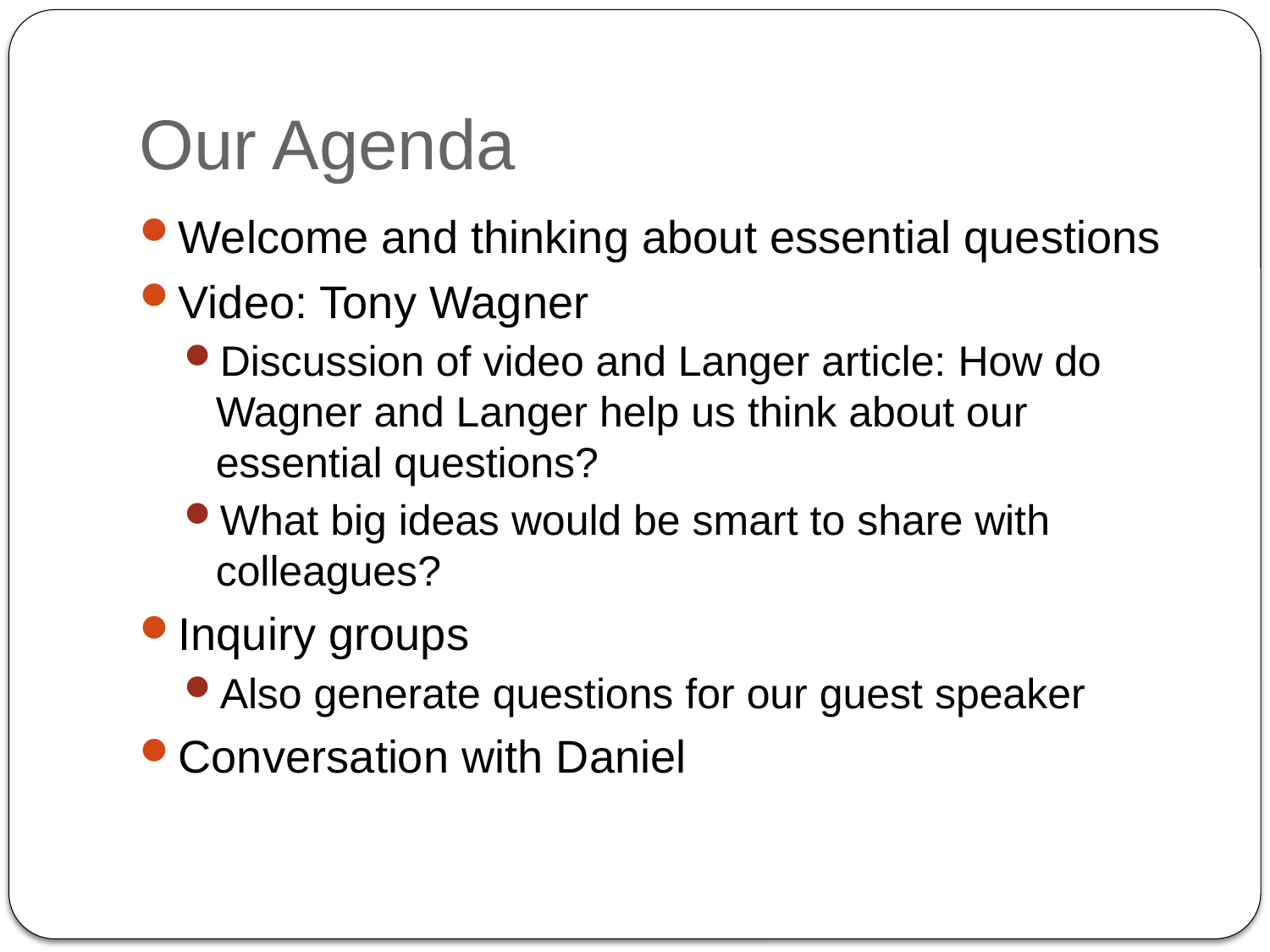

# Our Agenda
Welcome and thinking about essential questions
Video: Tony Wagner
Discussion of video and Langer article: How do Wagner and Langer help us think about our essential questions?
What big ideas would be smart to share with colleagues?
Inquiry groups
Also generate questions for our guest speaker
Conversation with Daniel